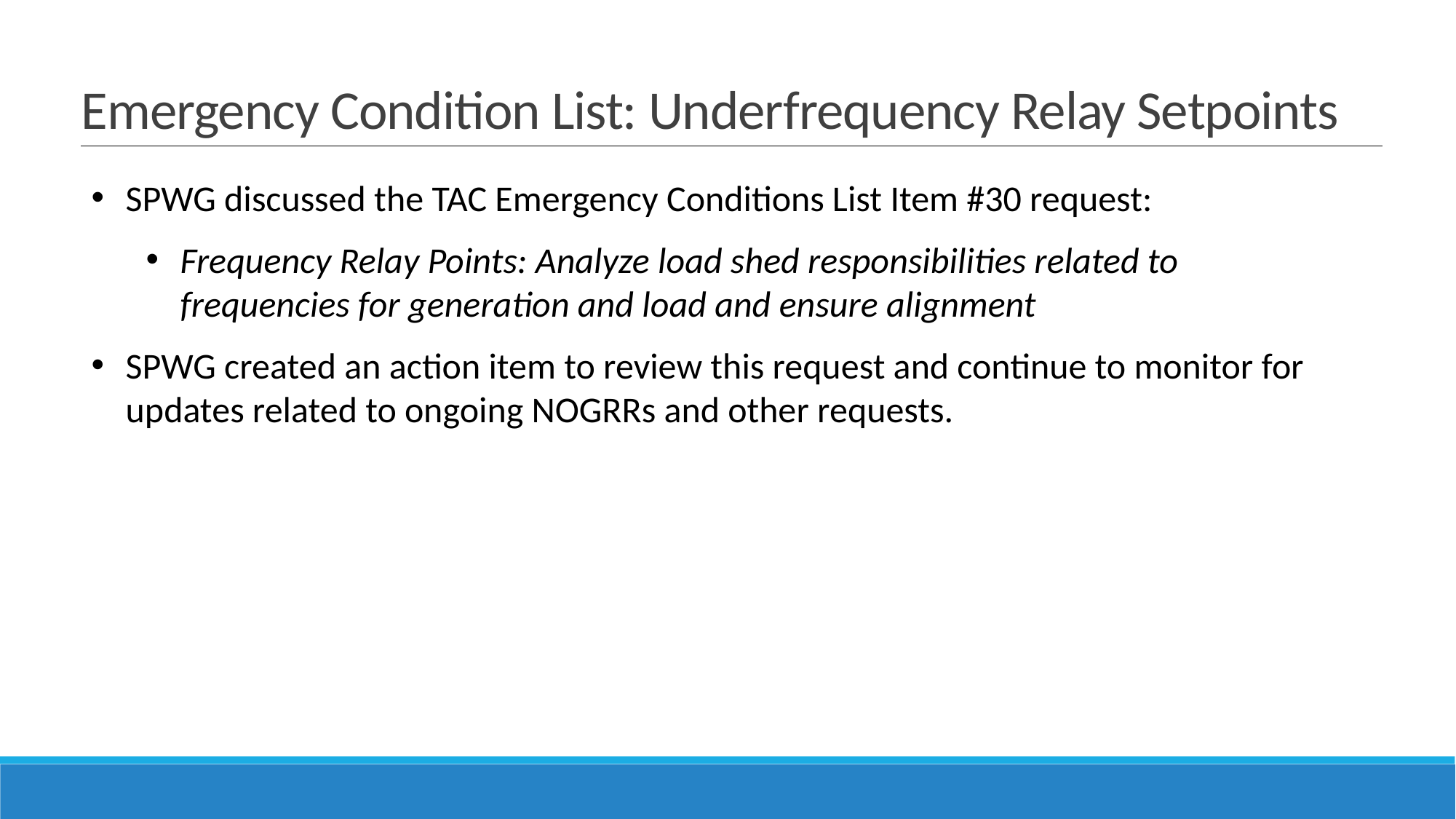

Emergency Condition List: Underfrequency Relay Setpoints
SPWG discussed the TAC Emergency Conditions List Item #30 request:
Frequency Relay Points: Analyze load shed responsibilities related to frequencies for generation and load and ensure alignment
SPWG created an action item to review this request and continue to monitor for updates related to ongoing NOGRRs and other requests.